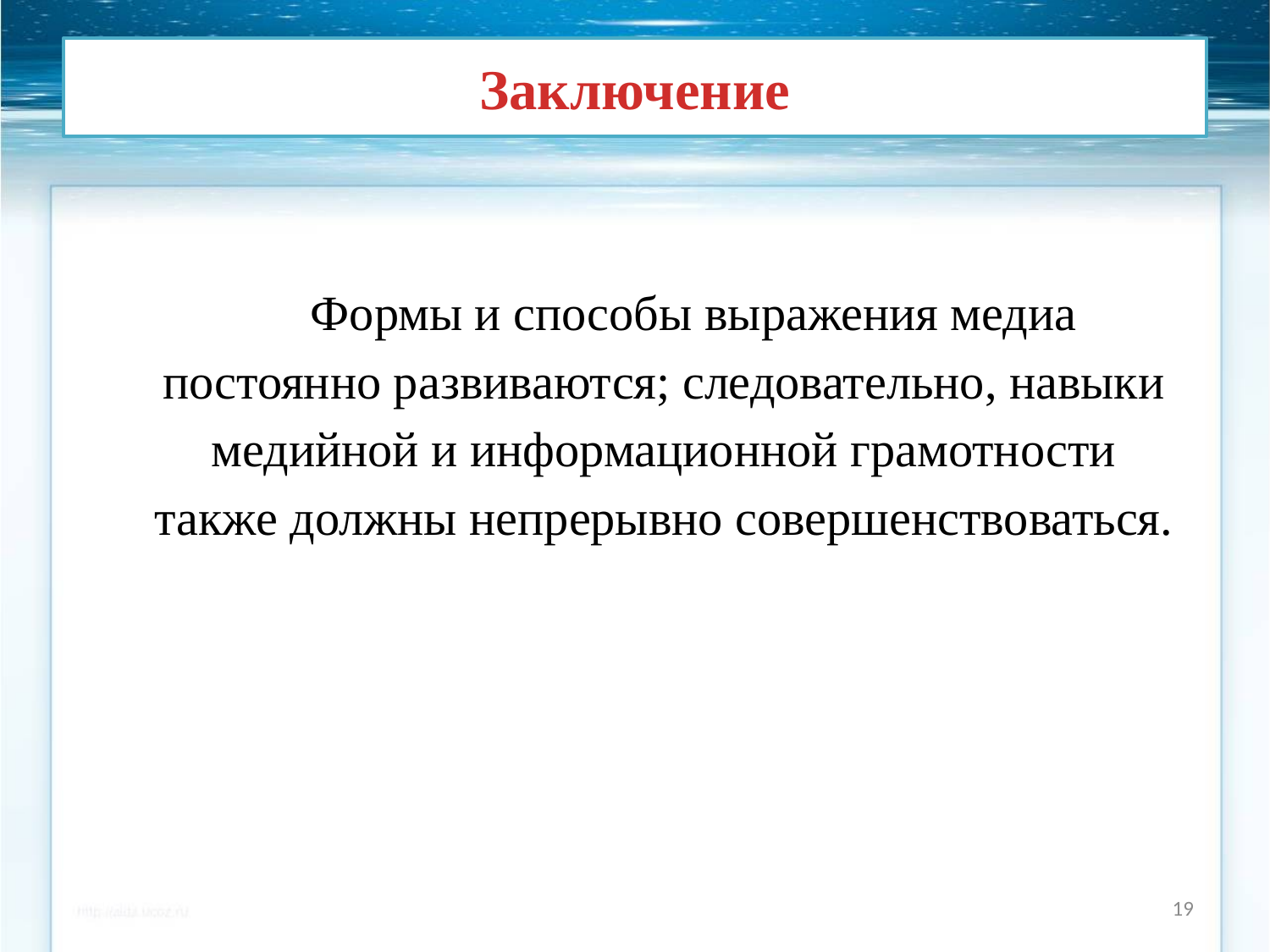

# Заключение
Формы и способы выражения медиа постоянно развиваются; следовательно, навыки медийной и информационной грамотности также должны непрерывно совершенствоваться.
19